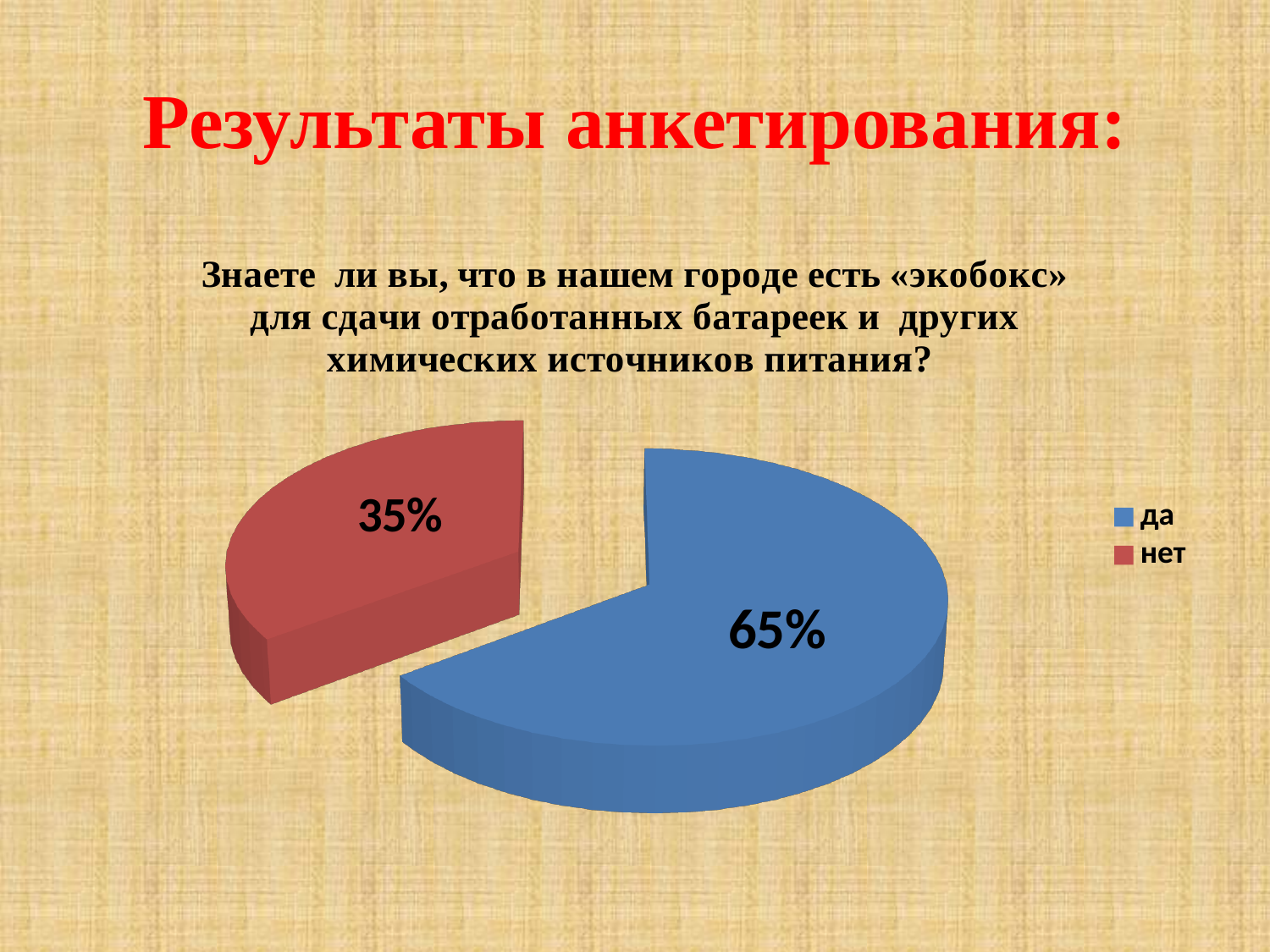

# Результаты анкетирования:

[unsupported chart]

35%
65%